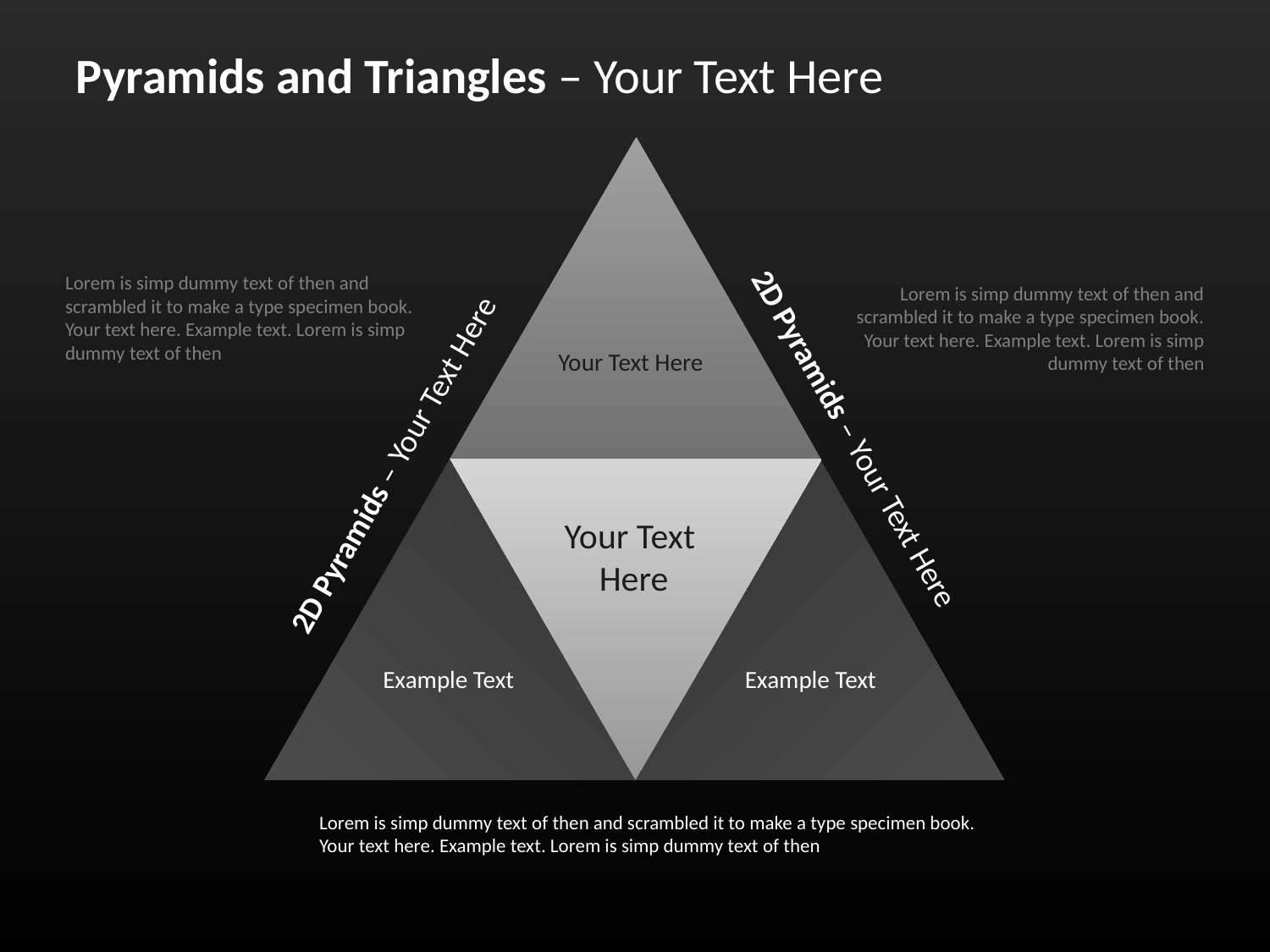

Pyramids and Triangles – Your Text Here

Lorem is simp dummy text of then and
scrambled it to make a type specimen book. Your text here. Example text. Lorem is simp dummy text of then
Lorem is simp dummy text of then and
scrambled it to make a type specimen book. Your text here. Example text. Lorem is simp dummy text of then
Your Text Here
2D Pyramids – Your Text Here
2D Pyramids – Your Text Here

Your Text
Here
Example Text
Example Text
Lorem is simp dummy text of then and scrambled it to make a type specimen book. Your text here. Example text. Lorem is simp dummy text of then